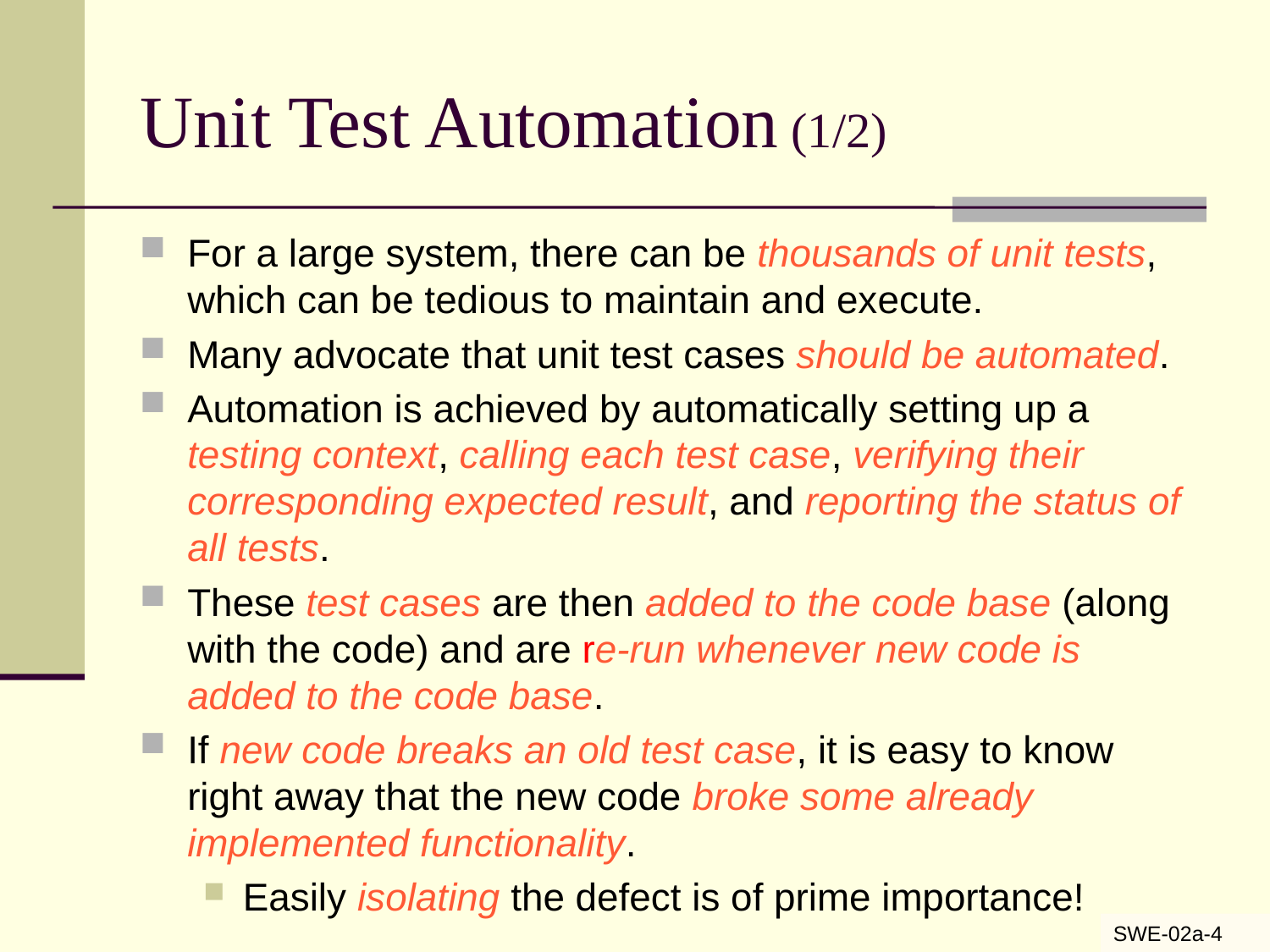

# Unit Test Automation (1/2)
For a large system, there can be thousands of unit tests, which can be tedious to maintain and execute.
Many advocate that unit test cases should be automated.
Automation is achieved by automatically setting up a testing context, calling each test case, verifying their corresponding expected result, and reporting the status of all tests.
These test cases are then added to the code base (along with the code) and are re-run whenever new code is added to the code base.
If new code breaks an old test case, it is easy to know right away that the new code broke some already implemented functionality.
Easily isolating the defect is of prime importance!